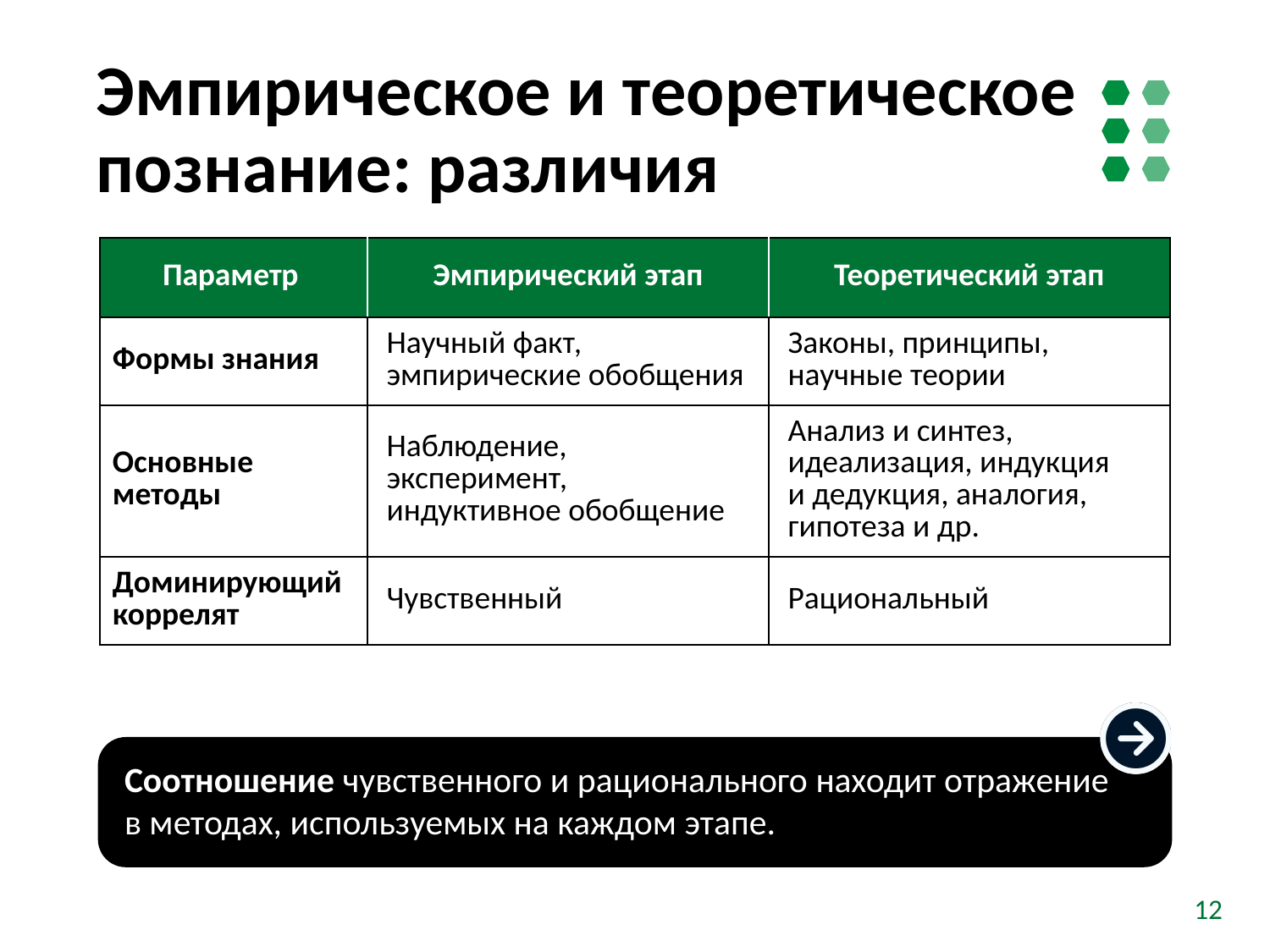

# Эмпирическое и теоретическое познание: различия

| Параметр | Эмпирический этап | Теоретический этап |
| --- | --- | --- |
| Формы знания | Научный факт, эмпирические обобщения | Законы, принципы, научные теории |
| Основные методы | Наблюдение, эксперимент, индуктивное обобщение | Анализ и синтез, идеализация, индукция и дедукция, аналогия, гипотеза и др. |
| Доминирующий коррелят | Чувственный | Рациональный |

Соотношение чувственного и рационального находит отражение
в методах, используемых на каждом этапе.
12